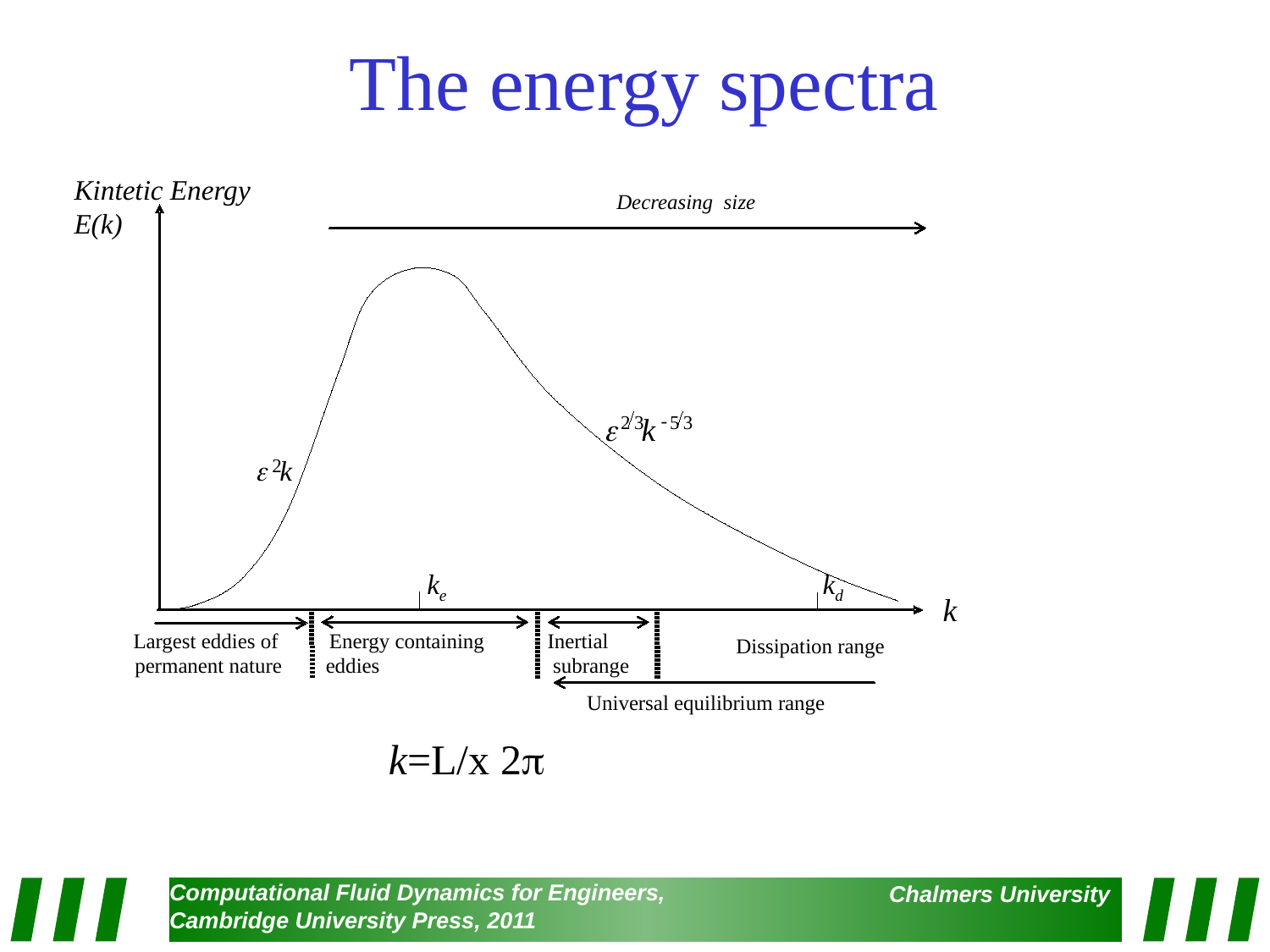

# The energy spectra

Kintetic Energy
E(k)
Decreasing  size

-
ε
k
2
3
5
3

k

ε
k
2

ke
kd

Energy containing
Inertial

Largest eddies of
eddies

subrange

permanent nature

Universal equilibrium range

Dissipation range
k=L/x 2π